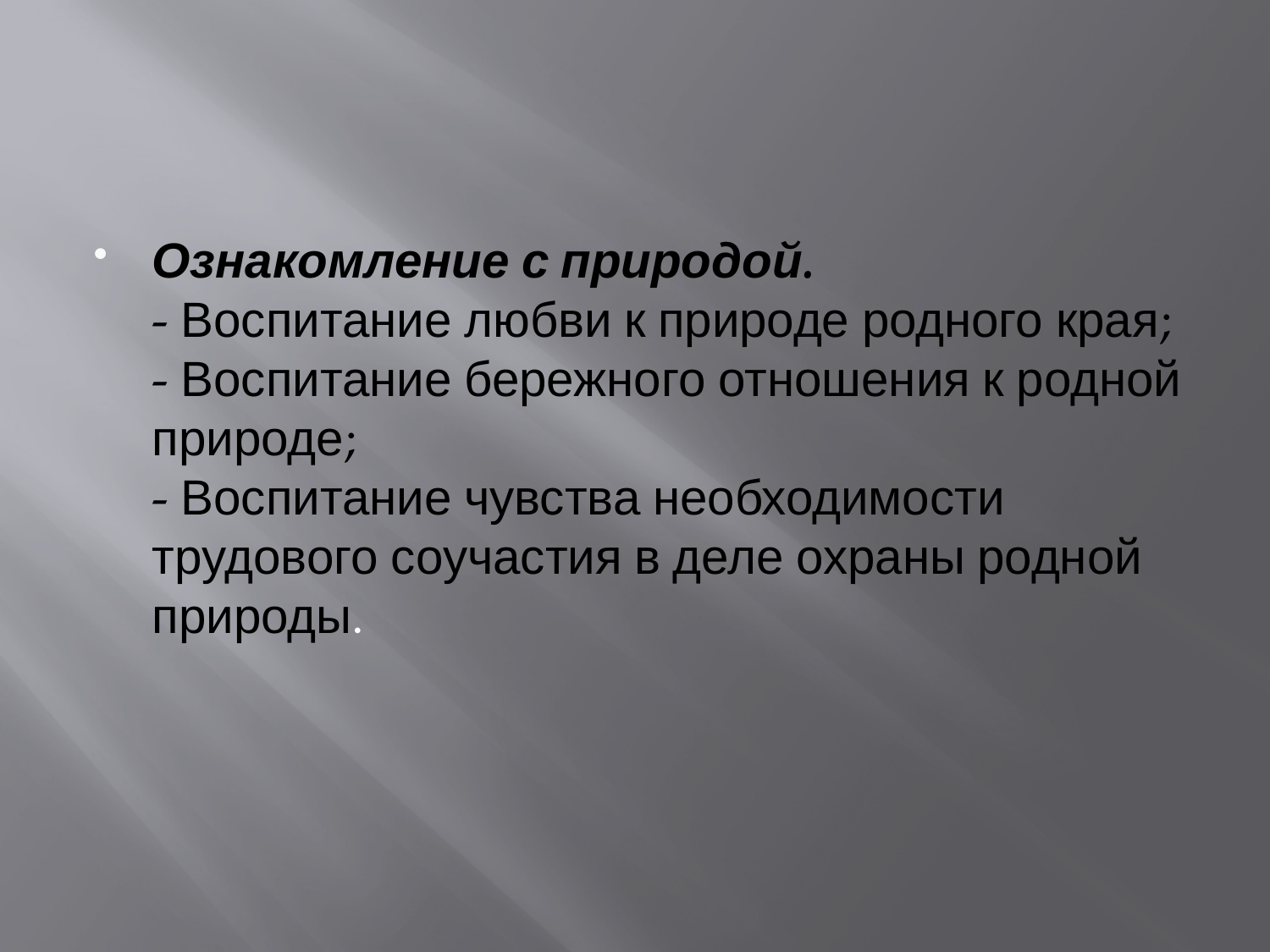

#
Ознакомление с природой. 
- Воспитание любви к природе родного края;
- Воспитание бережного отношения к родной природе;
- Воспитание чувства необходимости трудового соучастия в деле охраны родной природы.